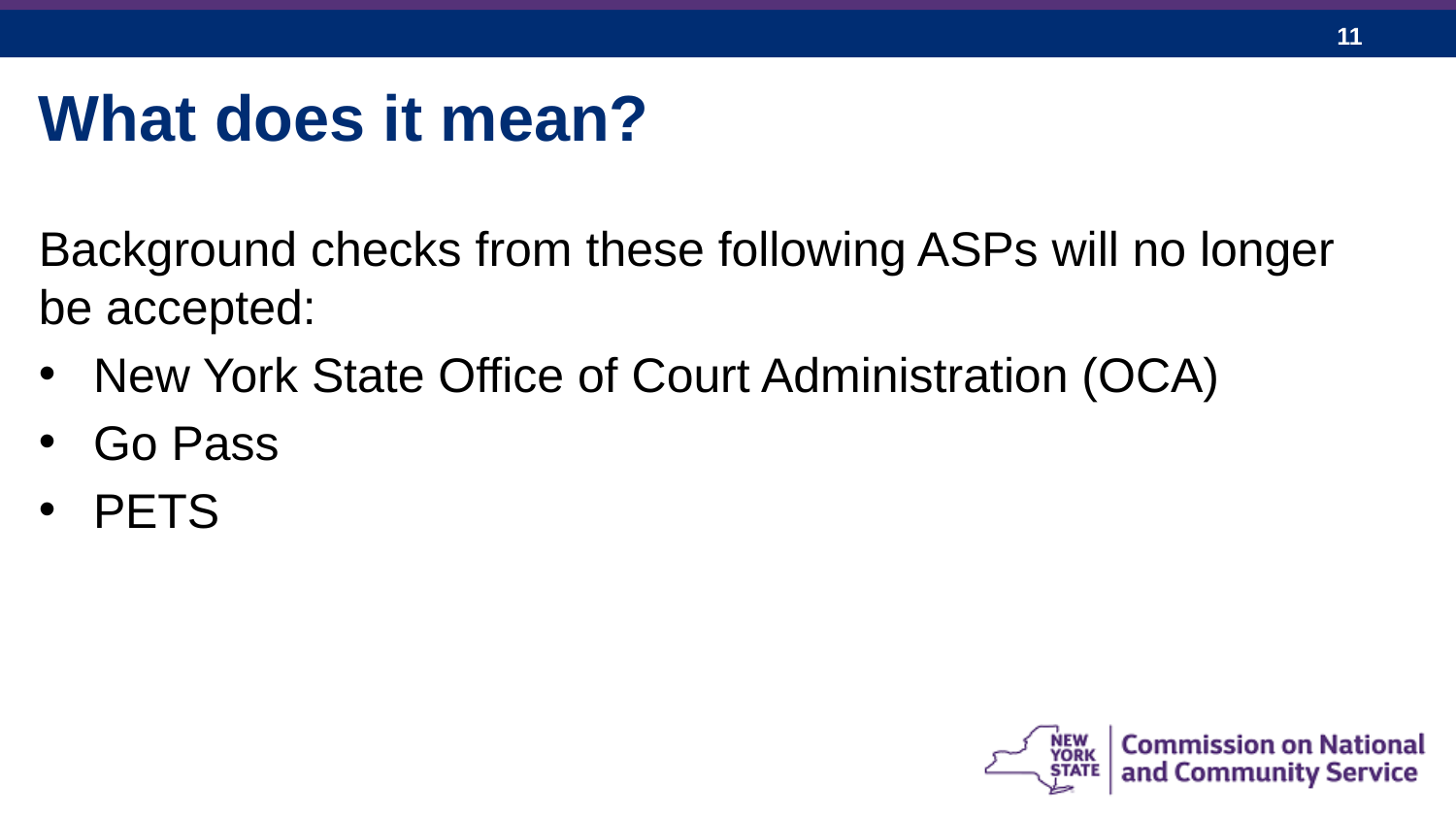

What does it mean?
Background checks from these following ASPs will no longer be accepted:
New York State Office of Court Administration (OCA)
Go Pass
PETS